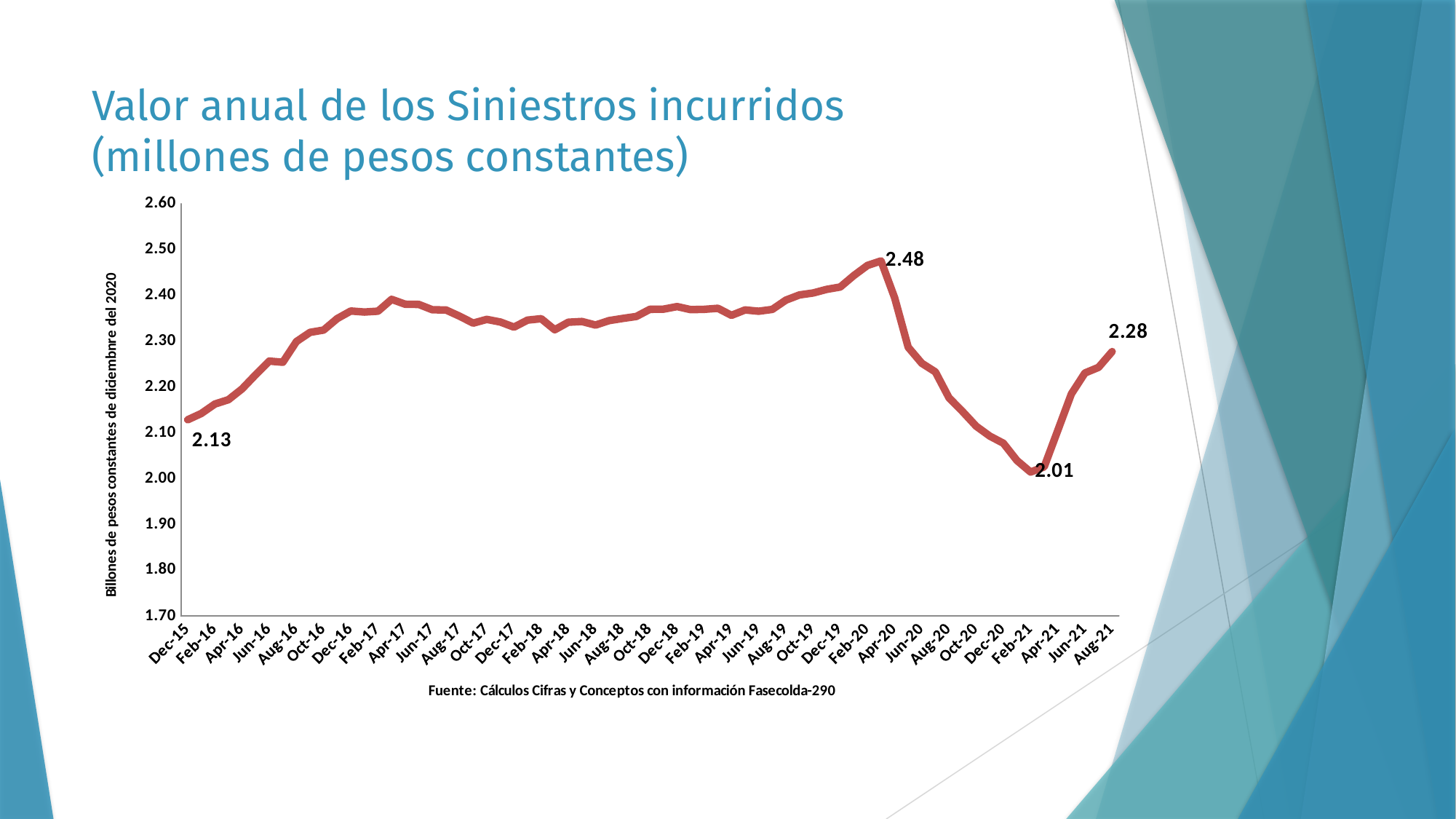

# Valor anual de los Siniestros incurridos (millones de pesos constantes)

### Chart

| Category |  |
|---|---|
| 42339 | 2.128622 |
| 42370 | 2.14239 |
| 42401 | 2.163013 |
| 42430 | 2.172462 |
| 42461 | 2.196016 |
| 42491 | 2.226872 |
| 42522 | 2.2567 |
| 42552 | 2.254181 |
| 42583 | 2.299436 |
| 42614 | 2.319387 |
| 42644 | 2.324444 |
| 42675 | 2.349501 |
| 42705 | 2.365971 |
| 42736 | 2.363771 |
| 42767 | 2.365606 |
| 42795 | 2.391376 |
| 42826 | 2.380804 |
| 42856 | 2.380314 |
| 42887 | 2.368671 |
| 42917 | 2.368221 |
| 42948 | 2.354626 |
| 42979 | 2.339532 |
| 43009 | 2.347741 |
| 43040 | 2.342016 |
| 43070 | 2.330857 |
| 43101 | 2.346124 |
| 43132 | 2.349197 |
| 43160 | 2.325008 |
| 43191 | 2.341544 |
| 43221 | 2.343149 |
| 43252 | 2.335353 |
| 43282 | 2.345064 |
| 43313 | 2.34972 |
| 43344 | 2.35407 |
| 43374 | 2.369632 |
| 43405 | 2.37003 |
| 43435 | 2.375677 |
| 43466 | 2.368991 |
| 43497 | 2.369677 |
| 43525 | 2.371942 |
| 43556 | 2.3565 |
| 43586 | 2.368344 |
| 43617 | 2.365552 |
| 43647 | 2.369512 |
| 43678 | 2.389752 |
| 43709 | 2.401066 |
| 43739 | 2.405306 |
| 43770 | 2.41321 |
| 43800 | 2.418294 |
| 43831 | 2.443422 |
| 43862 | 2.465451 |
| 43891 | 2.475252 |
| 43922 | 2.394811 |
| 43952 | 2.287003 |
| 43983 | 2.251881 |
| 44013 | 2.233097 |
| 44044 | 2.176559 |
| 44075 | 2.146451 |
| 44105 | 2.114603 |
| 44136 | 2.093031 |
| 44166 | 2.077465 |
| 44197 | 2.03966 |
| 44228 | 2.014485 |
| 44256 | 2.025829 |
| 44287 | 2.105262 |
| 44317 | 2.185158 |
| 44348 | 2.230719 |
| 44378 | 2.243006 |
| 44409 | 2.277539 |